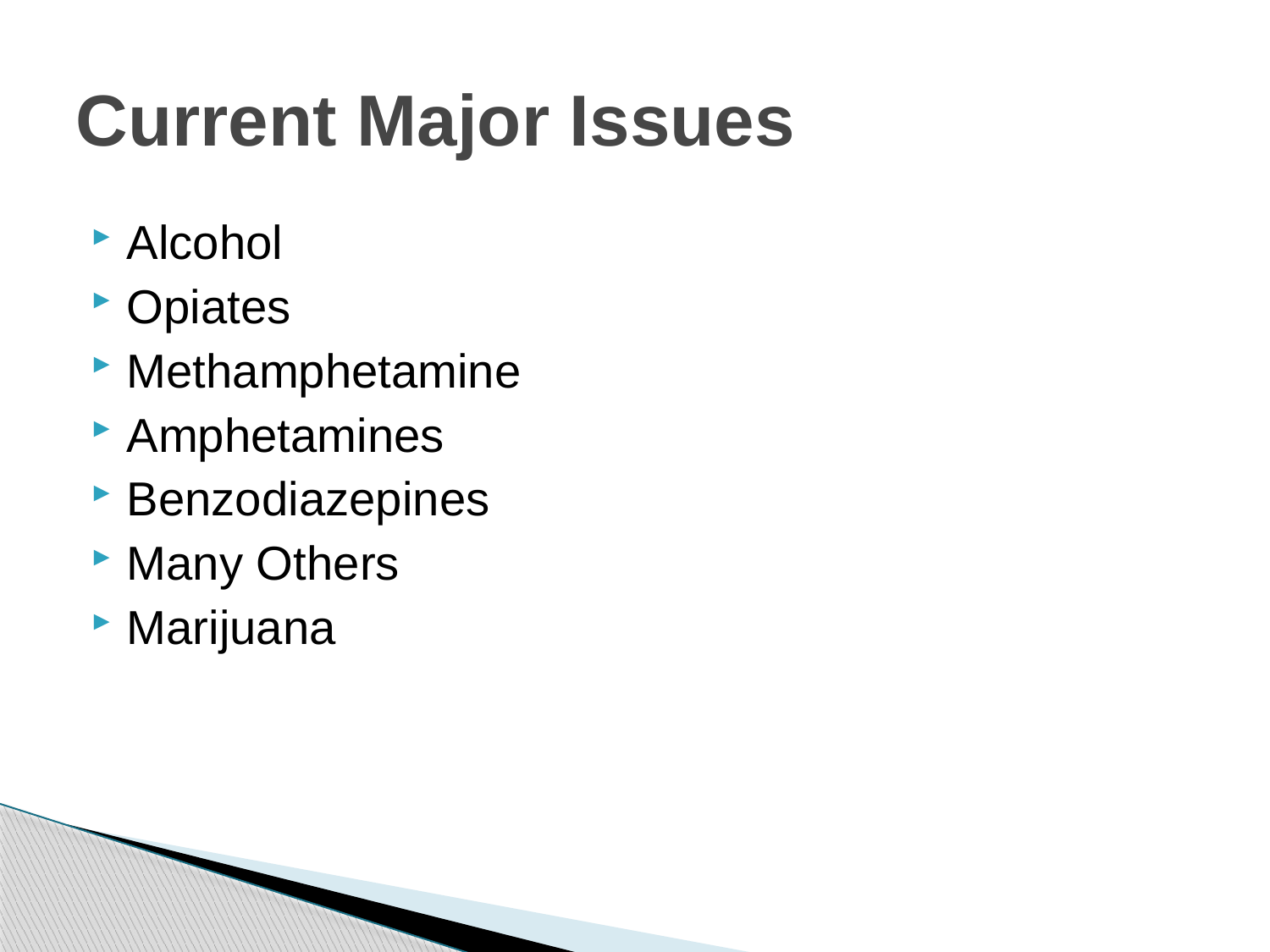

# Current Major Issues
Alcohol
Opiates
Methamphetamine
Amphetamines
Benzodiazepines
Many Others
Marijuana